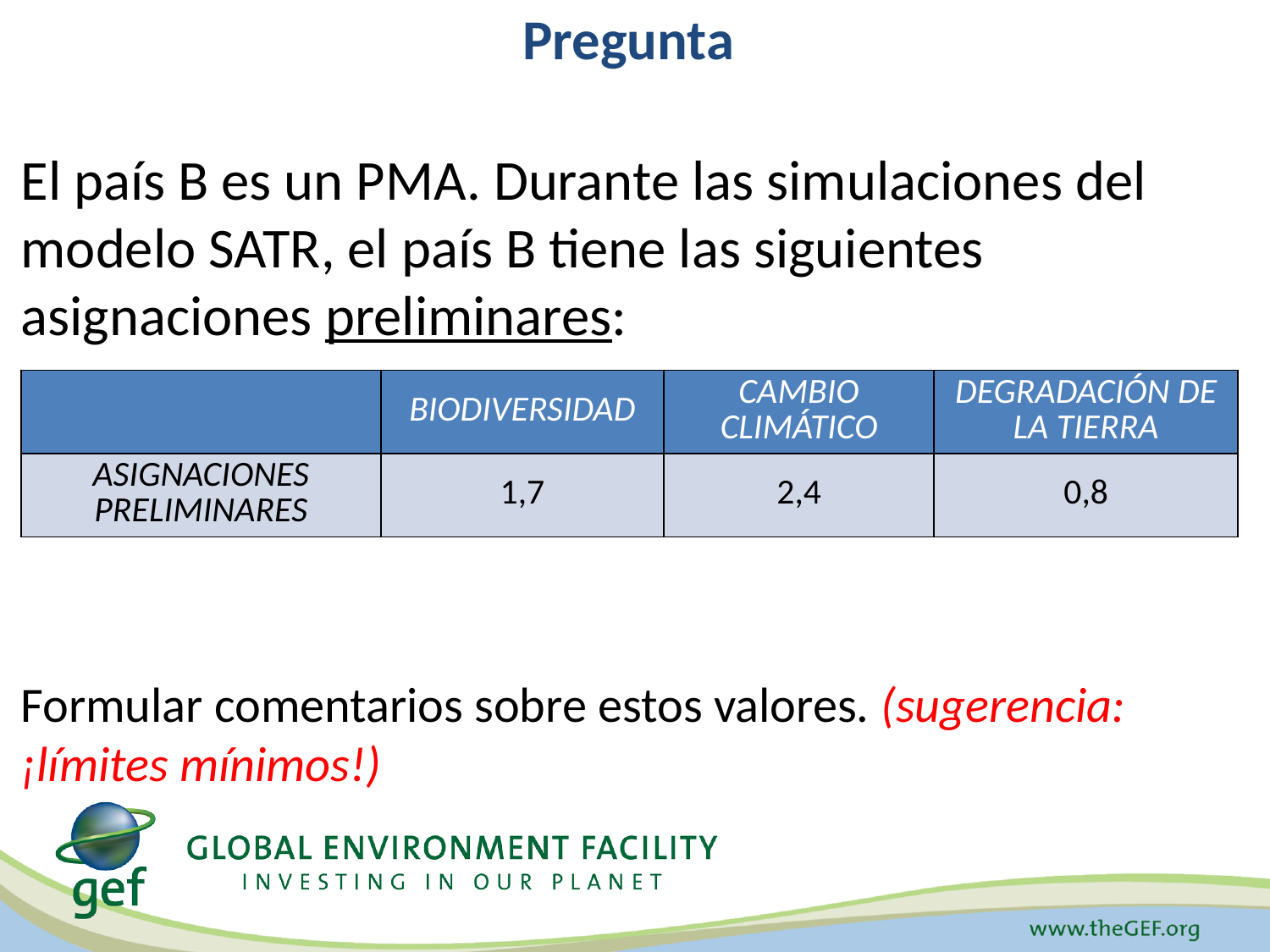

# Pregunta
El país B es un PMA. Durante las simulaciones del modelo SATR, el país B tiene las siguientes asignaciones preliminares:

Formular comentarios sobre estos valores. (sugerencia: ¡límites mínimos!)
|  | BIODIVERSIDAD | CAMBIO CLIMÁTICO | DEGRADACIÓN DE LA TIERRA |
| --- | --- | --- | --- |
| ASIGNACIONES PRELIMINARES | 1,7 | 2,4 | 0,8 |